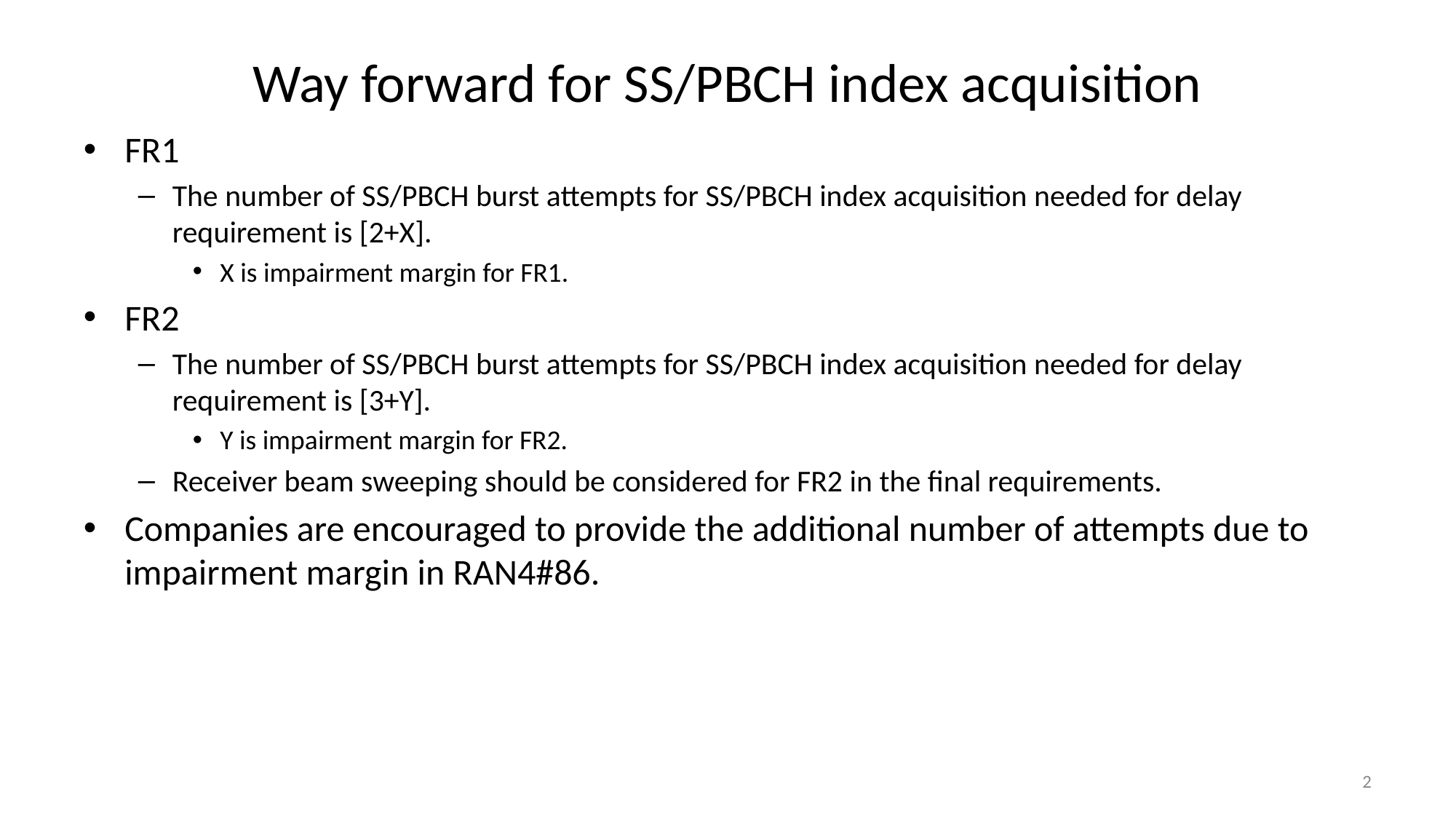

# Way forward for SS/PBCH index acquisition
FR1
The number of SS/PBCH burst attempts for SS/PBCH index acquisition needed for delay requirement is [2+X].
X is impairment margin for FR1.
FR2
The number of SS/PBCH burst attempts for SS/PBCH index acquisition needed for delay requirement is [3+Y].
Y is impairment margin for FR2.
Receiver beam sweeping should be considered for FR2 in the final requirements.
Companies are encouraged to provide the additional number of attempts due to impairment margin in RAN4#86.

2